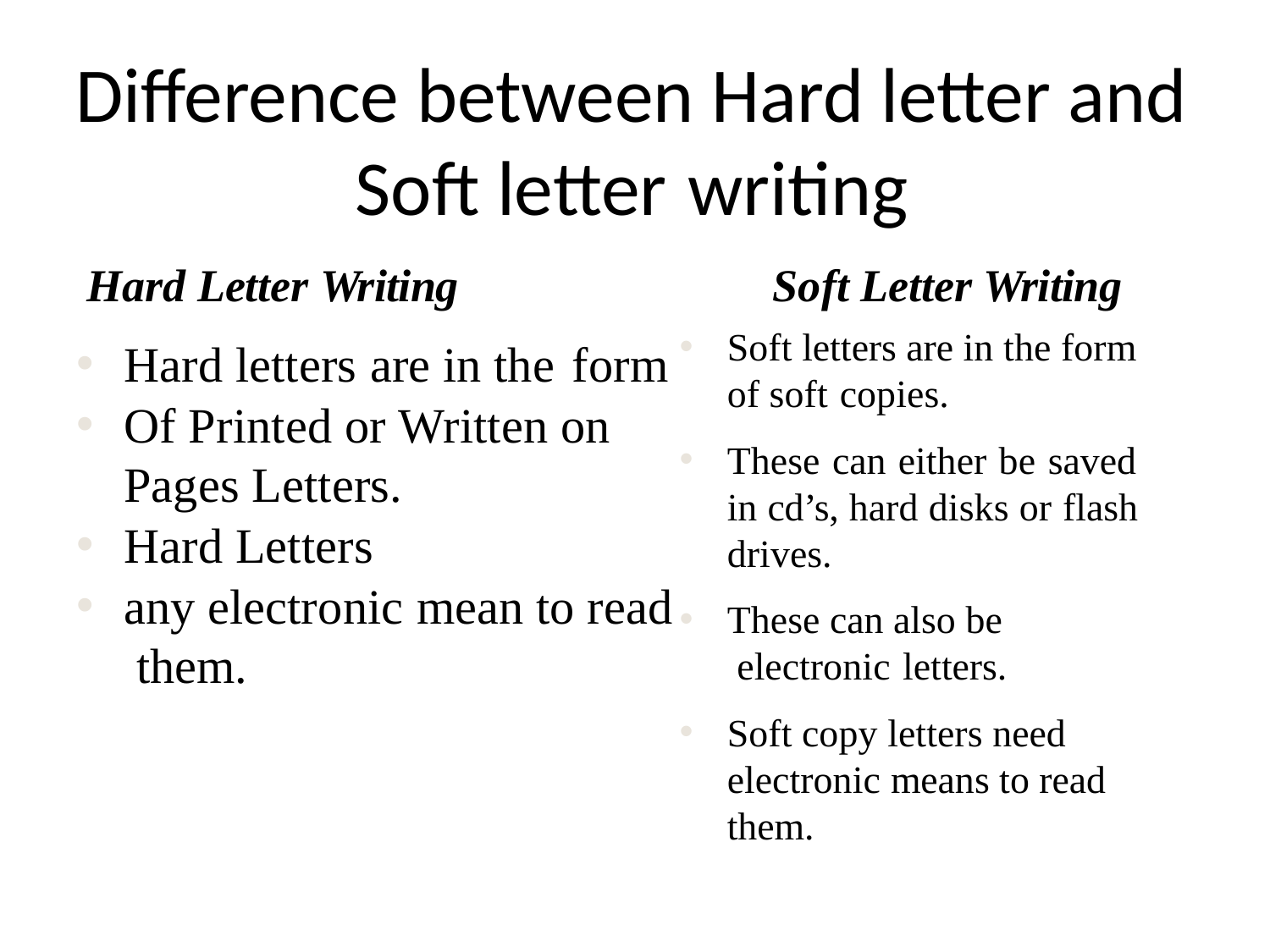

# Difference between Hard letter and Soft letter writing
Hard Letter Writing	Soft Letter Writing
Soft letters are in the form  of soft copies.
These can either be saved  in cd’s, hard disks or flash  drives.
These can also be  electronic letters.
Soft copy letters need  electronic means to read  them.
Hard letters are in the form
Of Printed or Written on Pages Letters.
Hard Letters
any electronic mean to read  them.